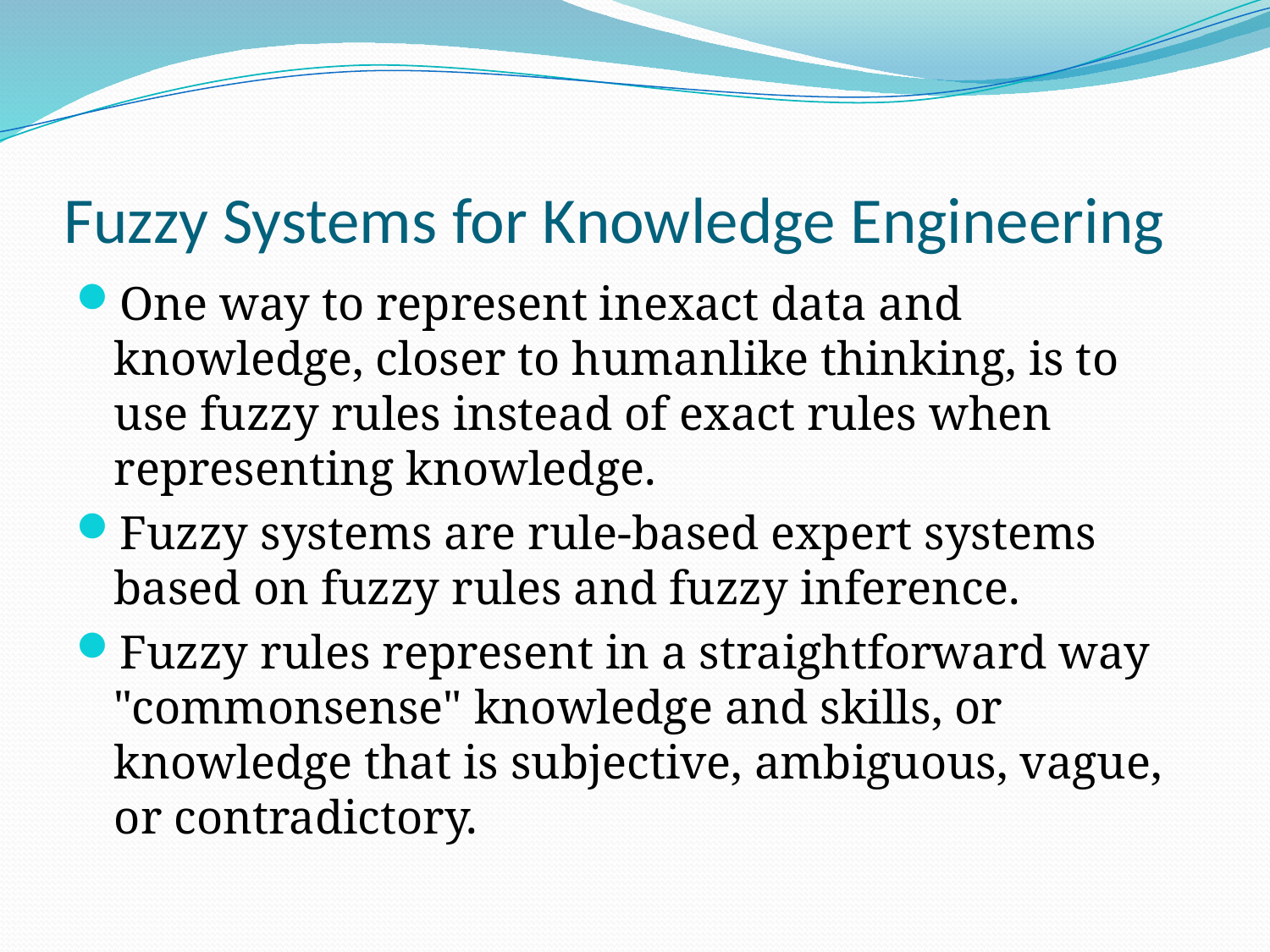

# Fuzzy Systems for Knowledge Engineering
One way to represent inexact data and knowledge, closer to humanlike thinking, is to use fuzzy rules instead of exact rules when representing knowledge.
Fuzzy systems are rule-based expert systems based on fuzzy rules and fuzzy inference.
Fuzzy rules represent in a straightforward way "commonsense" knowledge and skills, or knowledge that is subjective, ambiguous, vague, or contradictory.